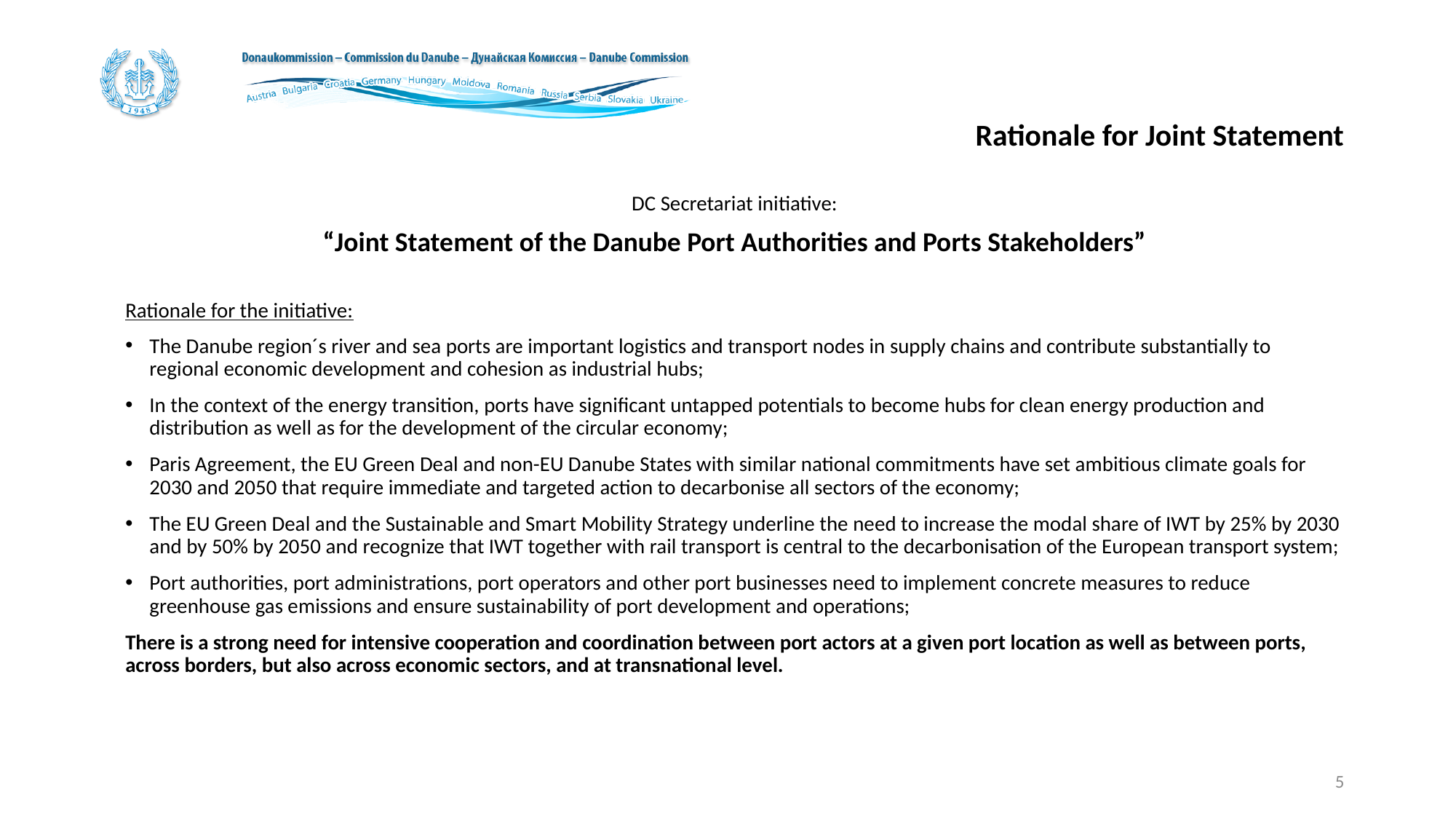

# Rationale for Joint Statement
DC Secretariat initiative:
“Joint Statement of the Danube Port Authorities and Ports Stakeholders”

Rationale for the initiative:
The Danube region´s river and sea ports are important logistics and transport nodes in supply chains and contribute substantially to regional economic development and cohesion as industrial hubs;
In the context of the energy transition, ports have significant untapped potentials to become hubs for clean energy production and distribution as well as for the development of the circular economy;
Paris Agreement, the EU Green Deal and non-EU Danube States with similar national commitments have set ambitious climate goals for 2030 and 2050 that require immediate and targeted action to decarbonise all sectors of the economy;
The EU Green Deal and the Sustainable and Smart Mobility Strategy underline the need to increase the modal share of IWT by 25% by 2030 and by 50% by 2050 and recognize that IWT together with rail transport is central to the decarbonisation of the European transport system;
Port authorities, port administrations, port operators and other port businesses need to implement concrete measures to reduce greenhouse gas emissions and ensure sustainability of port development and operations;
There is a strong need for intensive cooperation and coordination between port actors at a given port location as well as between ports, across borders, but also across economic sectors, and at transnational level.

5